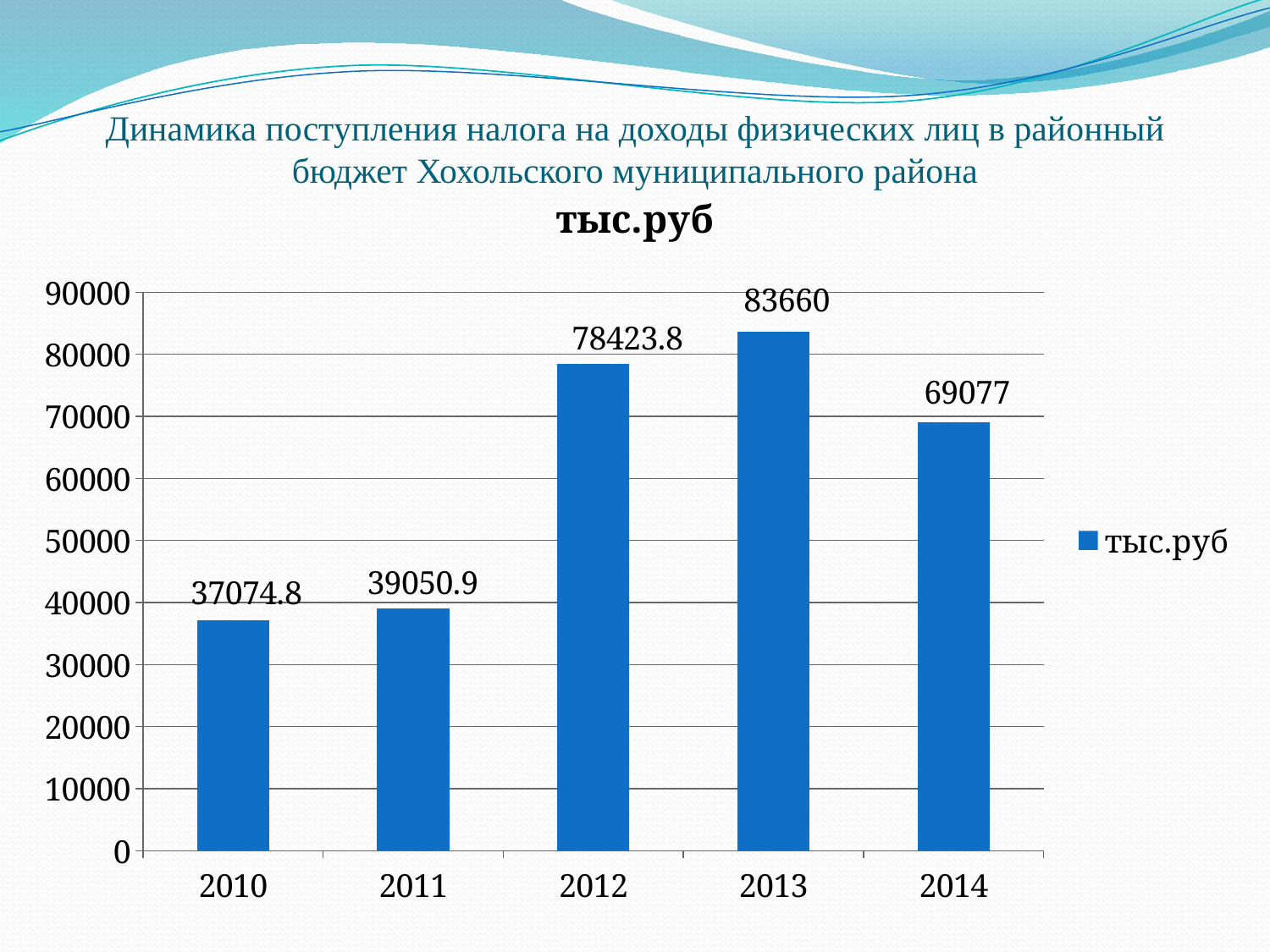

# Динамика поступления налога на доходы физических лиц в районный бюджет Хохольского муниципального района

### Chart:

| Category | тыс.руб |
|---|---|
| 2010 | 37074.8 |
| 2011 | 39050.9 |
| 2012 | 78423.8 |
| 2013 | 83660.0 |
| 2014 | 69077.0 |